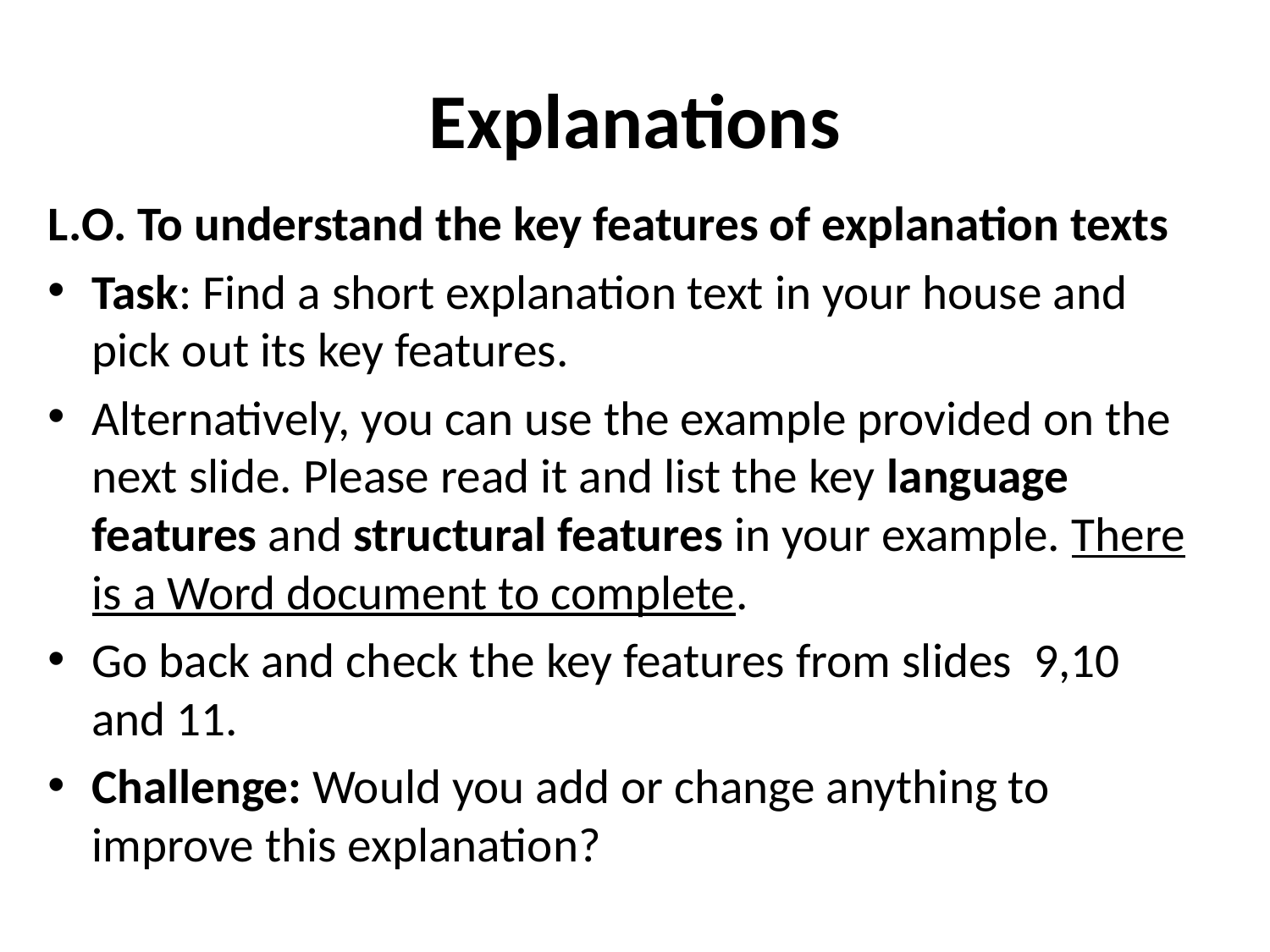

# Explanations
L.O. To understand the key features of explanation texts
Task: Find a short explanation text in your house and pick out its key features.
Alternatively, you can use the example provided on the next slide. Please read it and list the key language features and structural features in your example. There is a Word document to complete.
Go back and check the key features from slides  9,10 and 11.
Challenge: Would you add or change anything to improve this explanation?